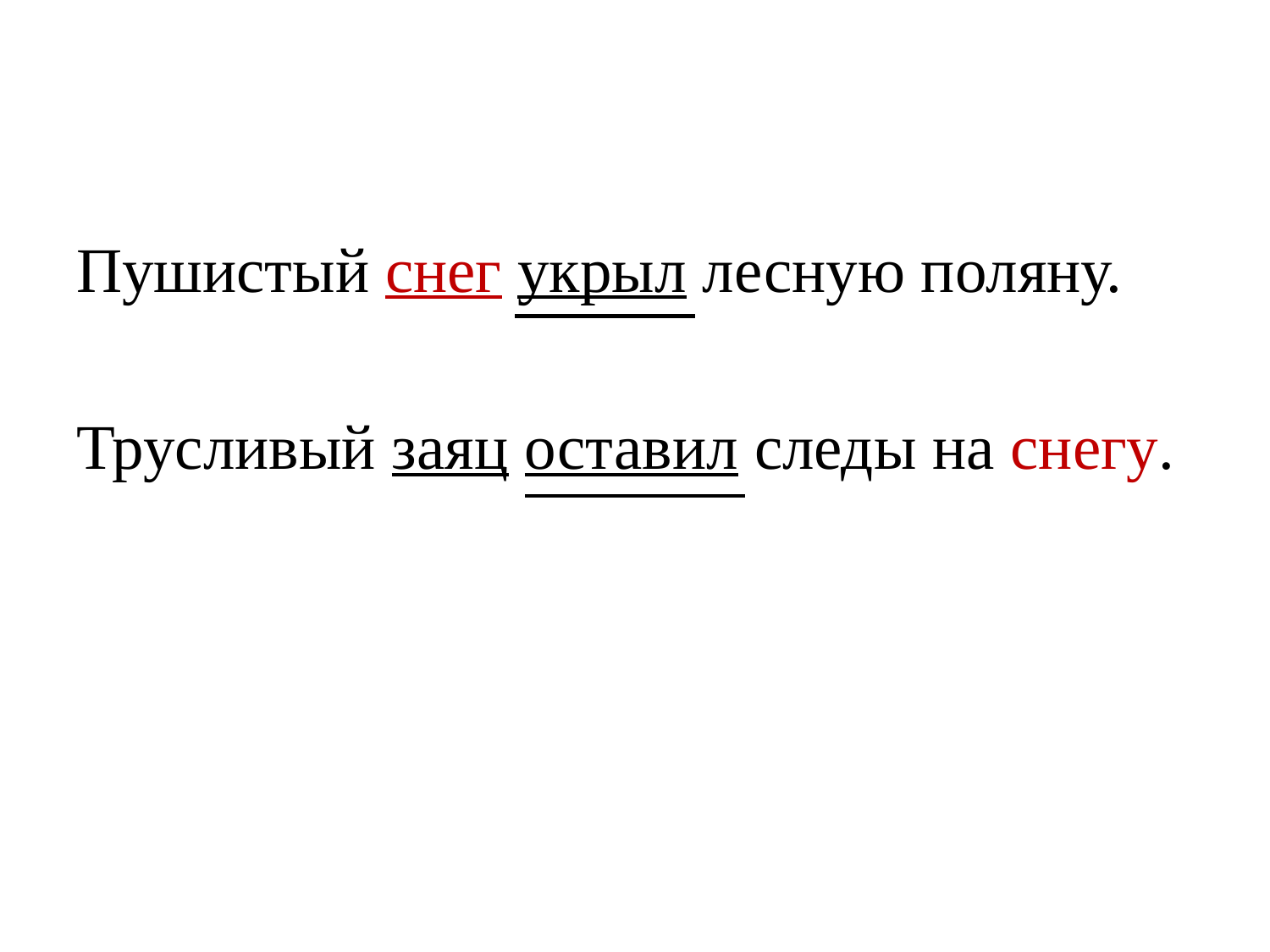

#
Пушистый снег укрыл лесную поляну.

Трусливый заяц оставил следы на снегу.